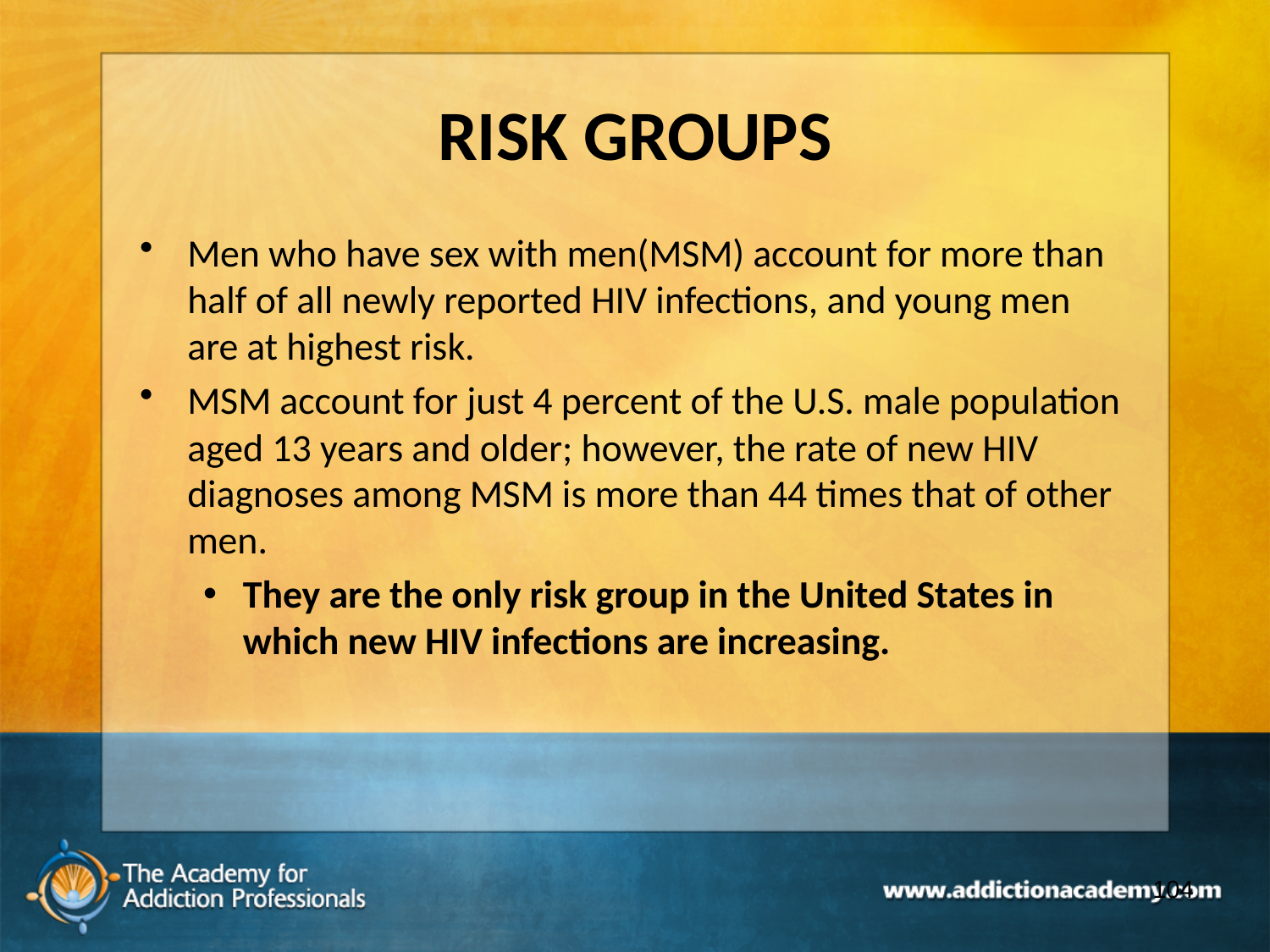

# RISK GROUPS
Men who have sex with men(MSM) account for more than half of all newly reported HIV infections, and young men are at highest risk.
MSM account for just 4 percent of the U.S. male population aged 13 years and older; however, the rate of new HIV diagnoses among MSM is more than 44 times that of other men.
They are the only risk group in the United States in which new HIV infections are increasing.
104